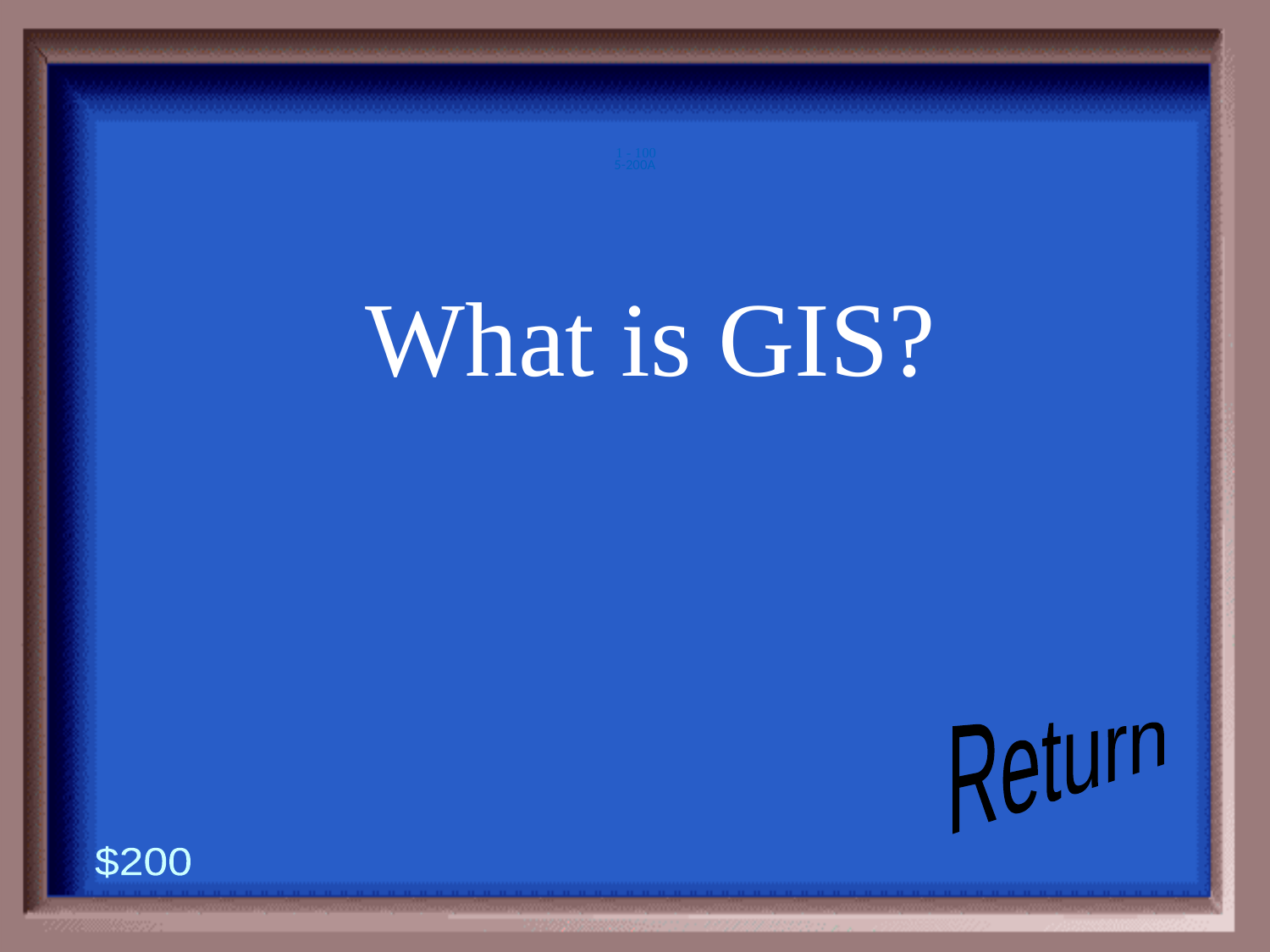

5-200A
1 - 100
What is GIS?
Return
$200